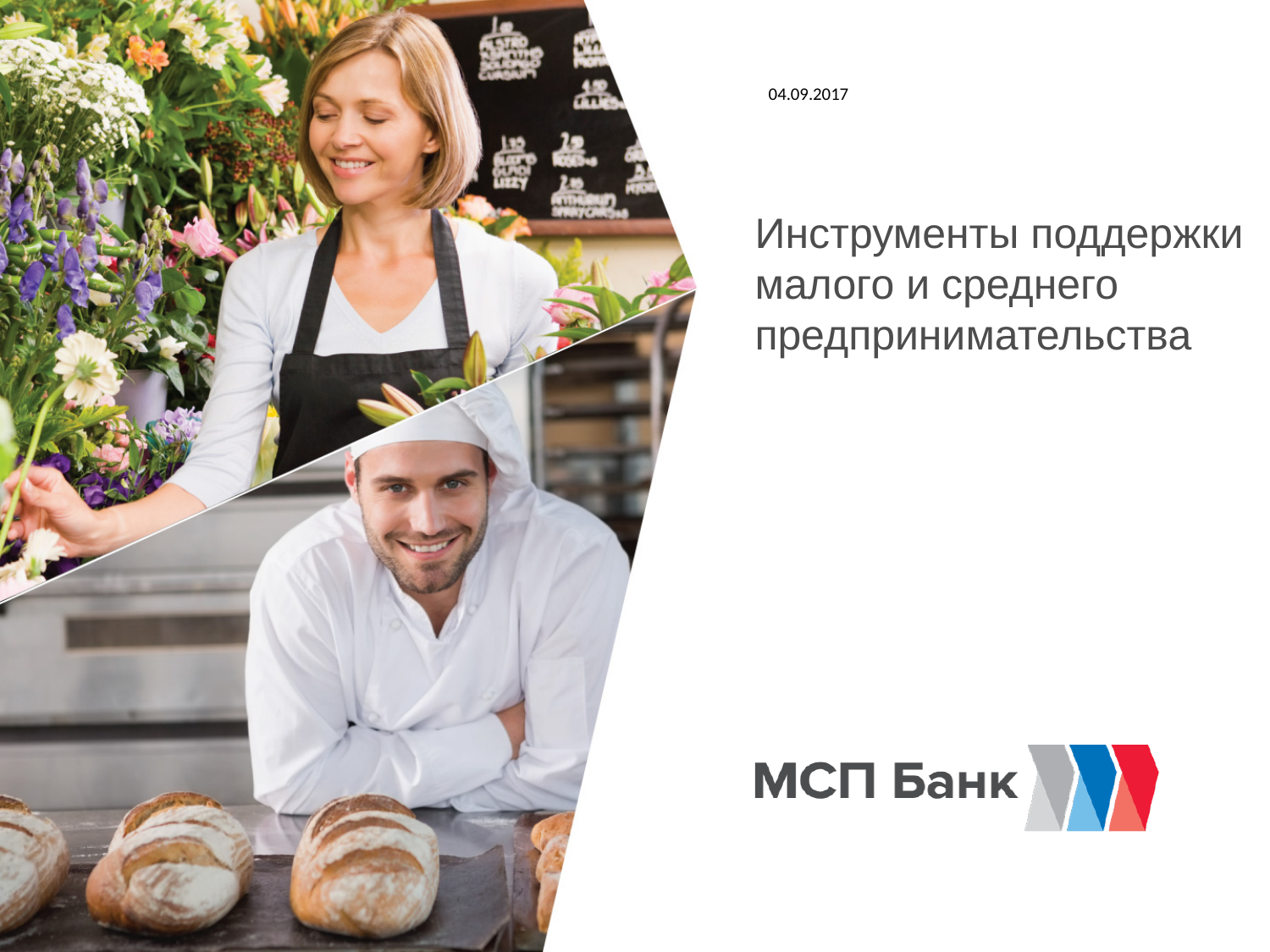

04.09.2017
# Инструменты поддержки малого и среднего предпринимательства